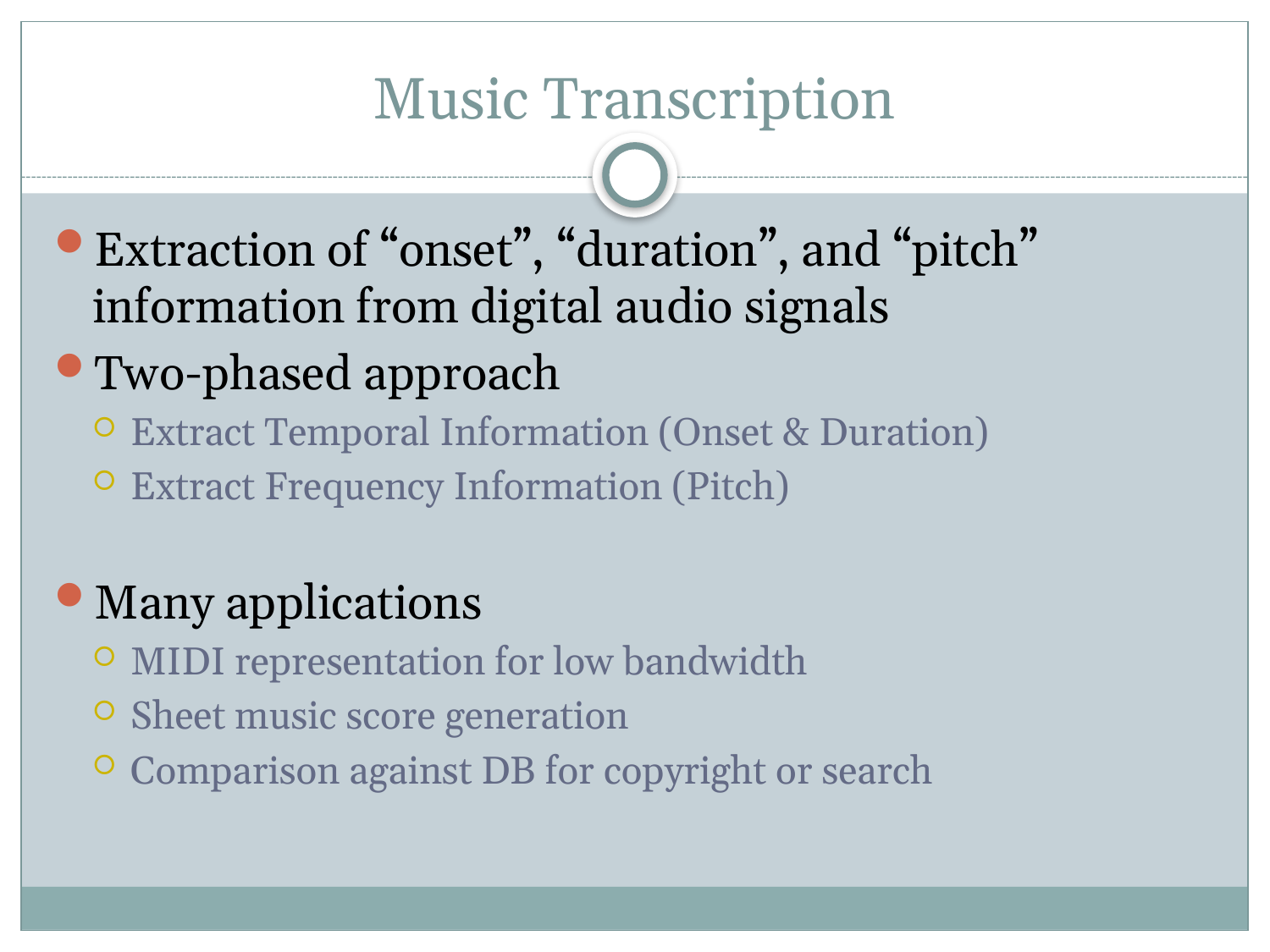

# Music Transcription
Extraction of “onset”, “duration”, and “pitch” information from digital audio signals
Two-phased approach
Extract Temporal Information (Onset & Duration)
Extract Frequency Information (Pitch)

Many applications
MIDI representation for low bandwidth
Sheet music score generation
Comparison against DB for copyright or search